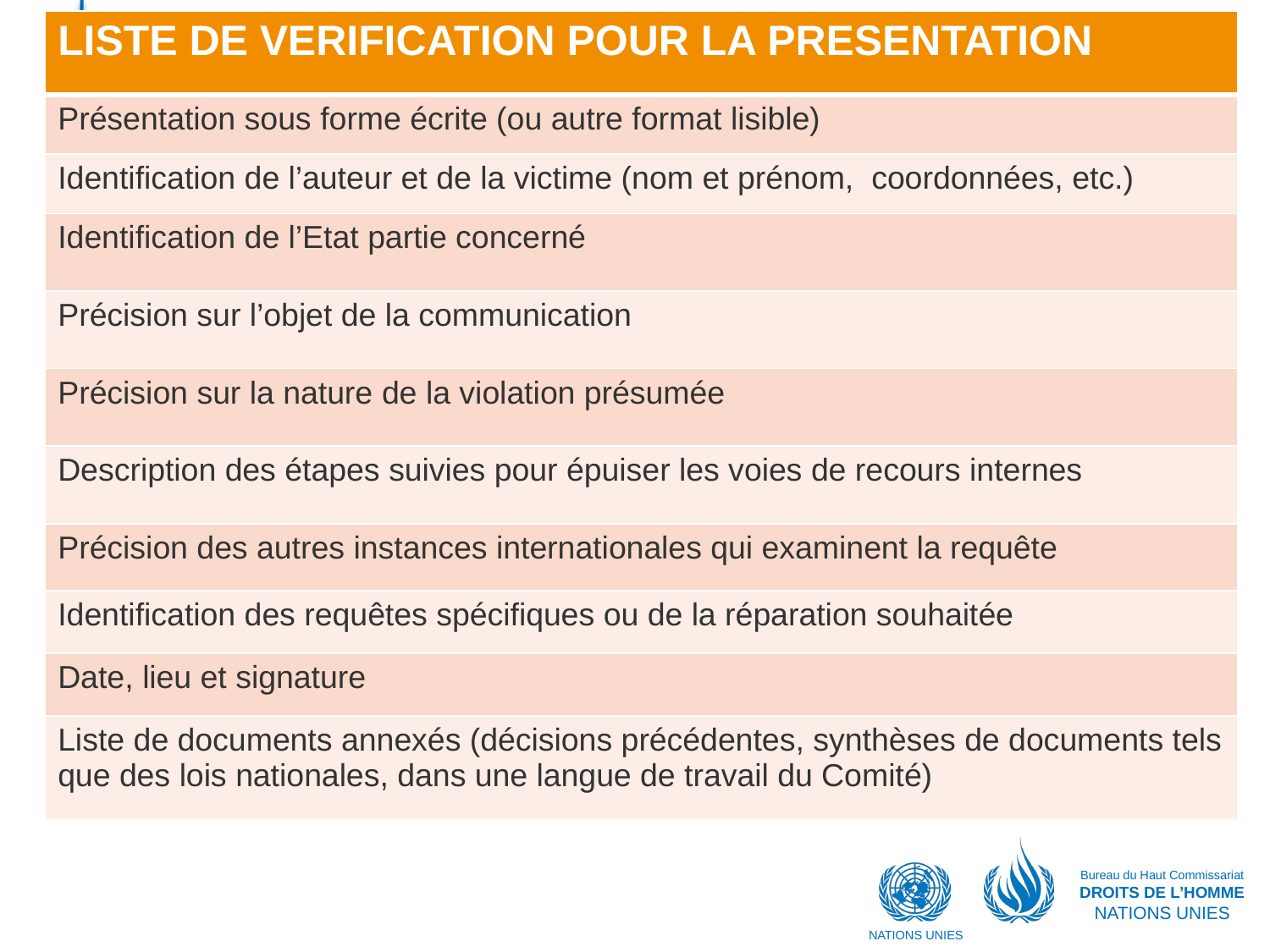

| LISTE DE VERIFICATION POUR LA PRESENTATION |
| --- |
| Présentation sous forme écrite (ou autre format lisible) |
| Identification de l’auteur et de la victime (nom et prénom, coordonnées, etc.) |
| Identification de l’Etat partie concerné |
| Précision sur l’objet de la communication |
| Précision sur la nature de la violation présumée |
| Description des étapes suivies pour épuiser les voies de recours internes |
| Précision des autres instances internationales qui examinent la requête |
| Identification des requêtes spécifiques ou de la réparation souhaitée |
| Date, lieu et signature |
| Liste de documents annexés (décisions précédentes, synthèses de documents tels que des lois nationales, dans une langue de travail du Comité) |
#

Bureau du Haut Commissariat
DROITS DE L’HOMME
NATIONS UNIES
NATIONS UNIES